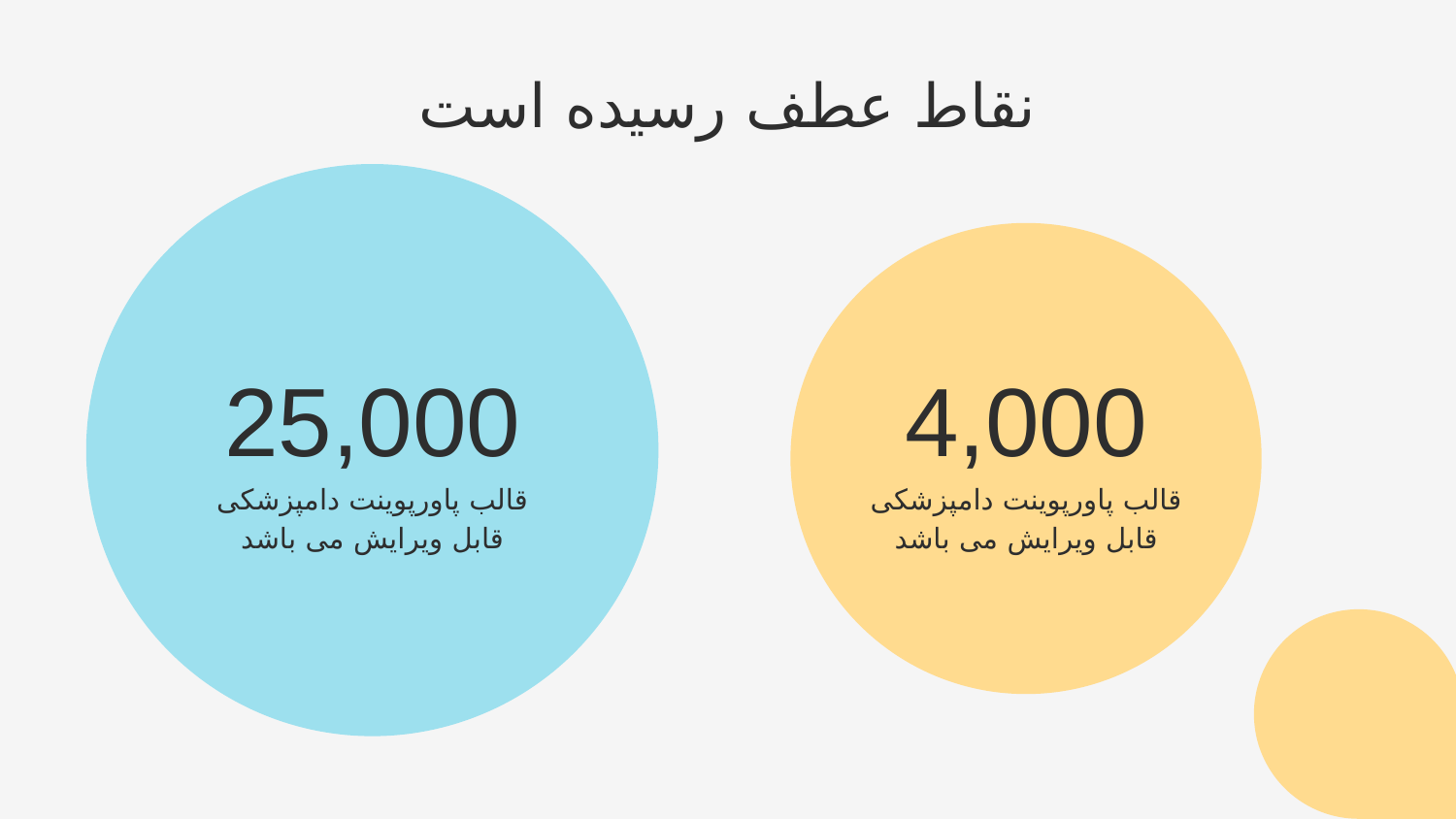

نقاط عطف رسیده است

4,000
# 25,000
قالب پاورپوینت دامپزشکی قابل ویرایش می باشد
قالب پاورپوینت دامپزشکی قابل ویرایش می باشد